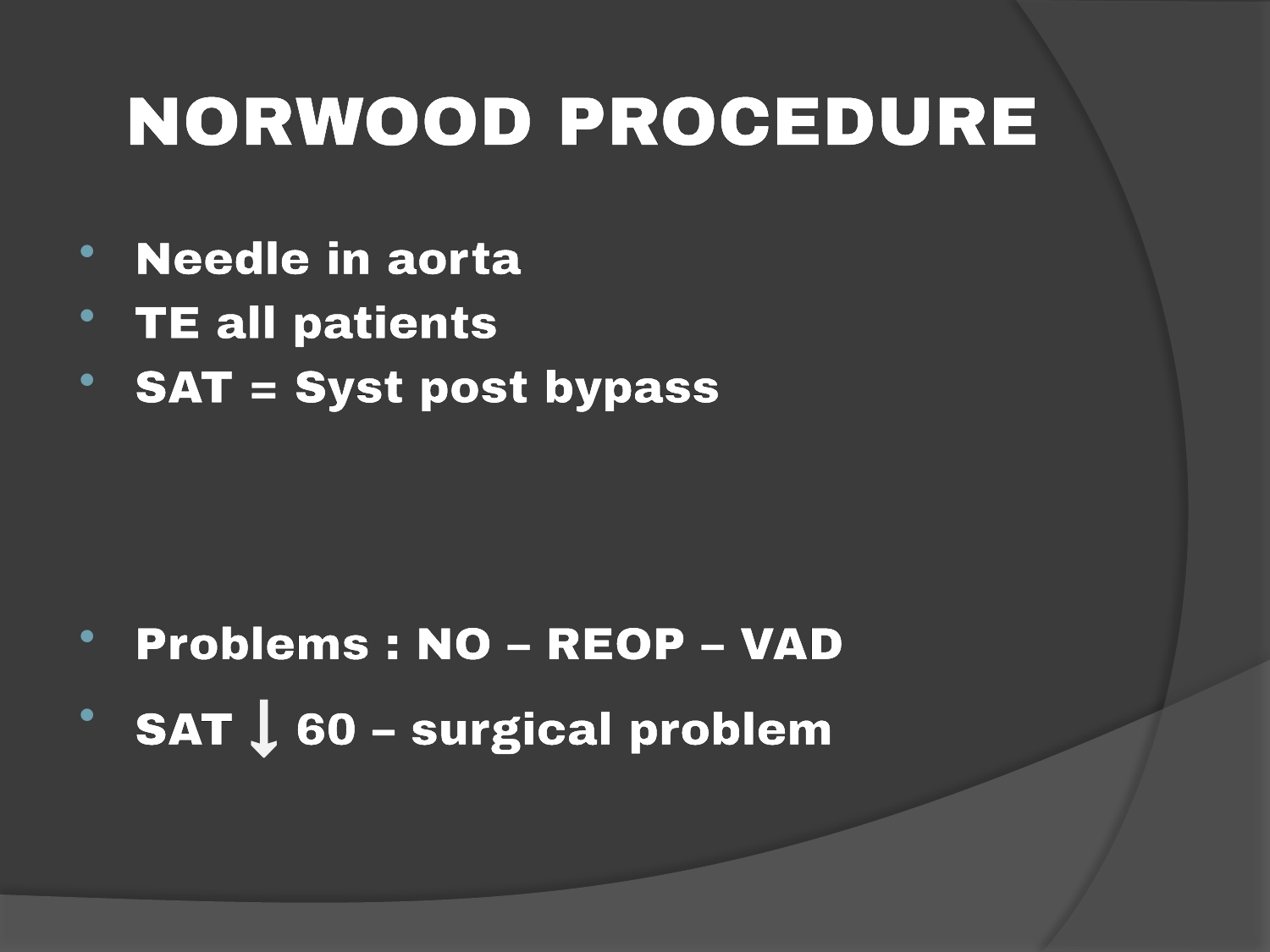

# NORWOOD PROCEDURE
Needle in aorta
TE all patients
SAT = Syst post bypass

Problems : NO – REOP – VAD
SAT ↓ 60 – surgical problem